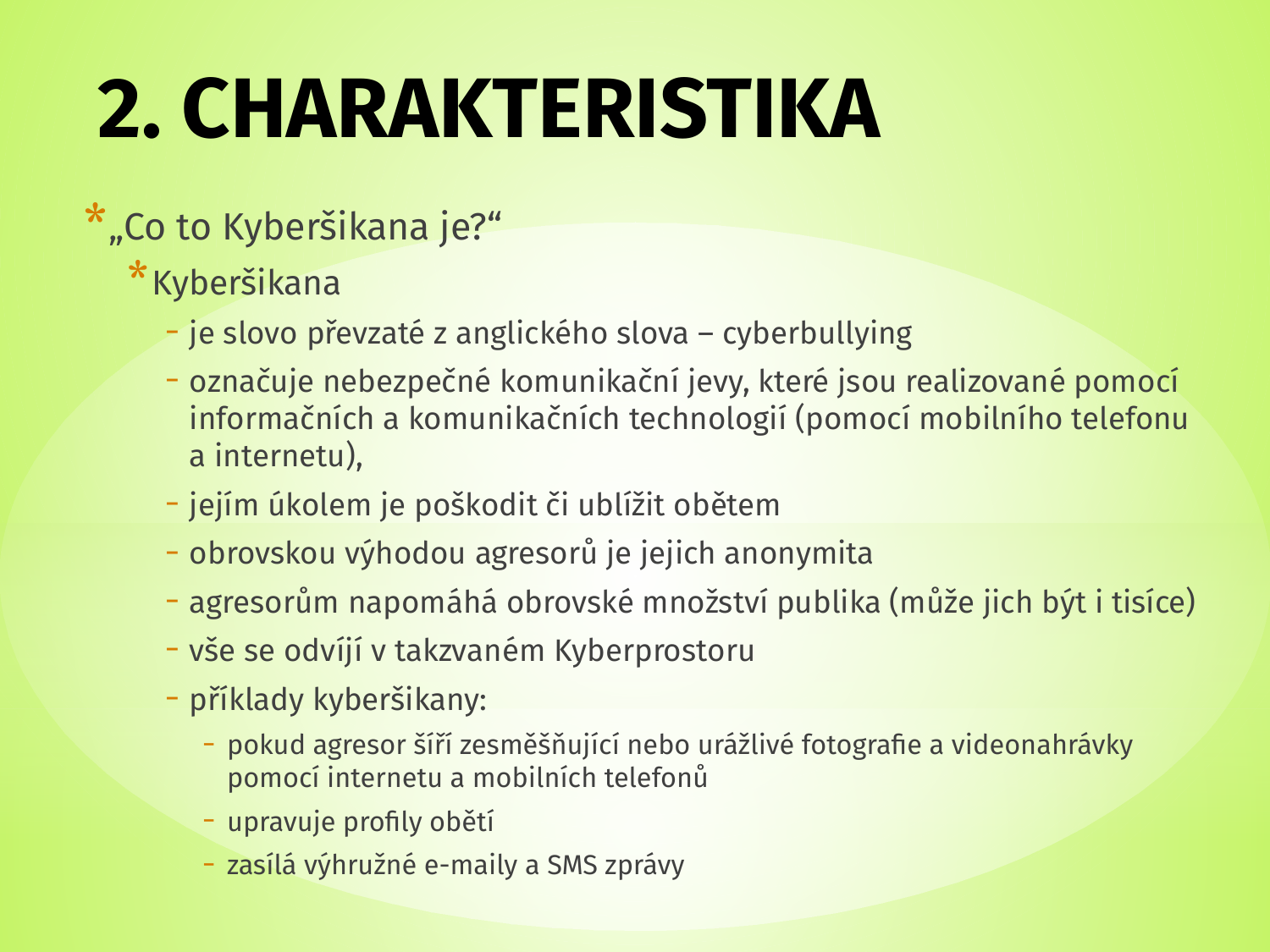

# 2. CHARAKTERISTIKA
„Co to Kyberšikana je?“
Kyberšikana
je slovo převzaté z anglického slova – cyberbullying
označuje nebezpečné komunikační jevy, které jsou realizované pomocí informačních a komunikačních technologií (pomocí mobilního telefonu a internetu),
jejím úkolem je poškodit či ublížit obětem
obrovskou výhodou agresorů je jejich anonymita
agresorům napomáhá obrovské množství publika (může jich být i tisíce)
vše se odvíjí v takzvaném Kyberprostoru
příklady kyberšikany:
pokud agresor šíří zesměšňující nebo urážlivé fotografie a videonahrávky pomocí internetu a mobilních telefonů
upravuje profily obětí
zasílá výhružné e-maily a SMS zprávy